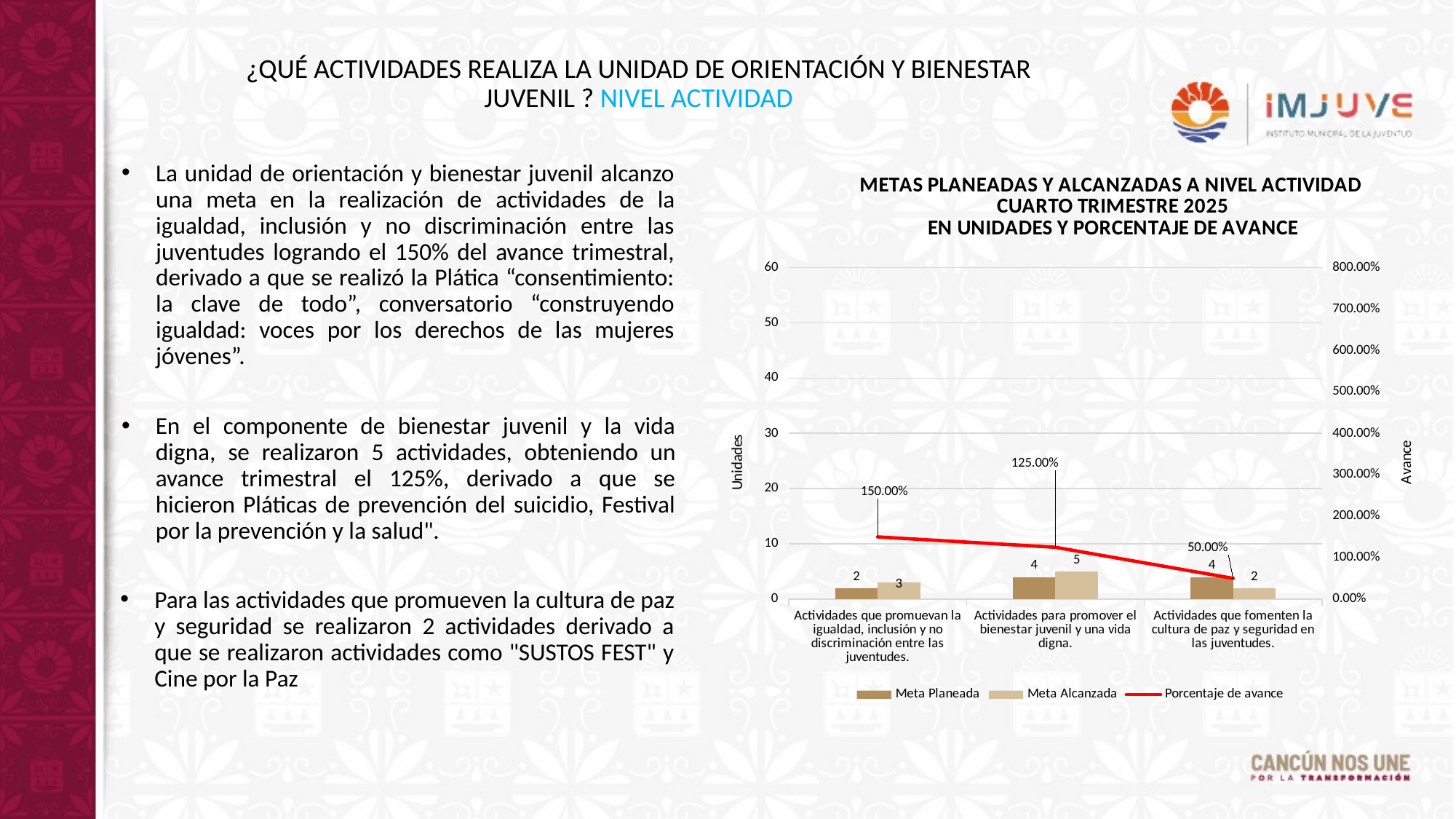

¿QUÉ ACTIVIDADES REALIZA LA UNIDAD DE ORIENTACIÓN Y BIENESTAR JUVENIL ? NIVEL ACTIVIDAD
La unidad de orientación y bienestar juvenil alcanzo una meta en la realización de actividades de la igualdad, inclusión y no discriminación entre las juventudes logrando el 150% del avance trimestral, derivado a que se realizó la Plática “consentimiento: la clave de todo”, conversatorio “construyendo igualdad: voces por los derechos de las mujeres jóvenes”.

### Chart: METAS PLANEADAS Y ALCANZADAS A NIVEL ACTIVIDAD
CUARTO TRIMESTRE 2025
EN UNIDADES Y PORCENTAJE DE AVANCE

| Category | Meta Planeada | Meta Alcanzada |  |
|---|---|---|---|
| Actividades que promuevan la igualdad, inclusión y no discriminación entre las juventudes. | 2.0 | 3.0 | 1.5 |
| Actividades para promover el bienestar juvenil y una vida digna. | 4.0 | 5.0 | 1.25 |
| Actividades que fomenten la cultura de paz y seguridad en las juventudes. | 4.0 | 2.0 | 0.5 |
En el componente de bienestar juvenil y la vida digna, se realizaron 5 actividades, obteniendo un avance trimestral el 125%, derivado a que se hicieron Pláticas de prevención del suicidio, Festival por la prevención y la salud".
Para las actividades que promueven la cultura de paz y seguridad se realizaron 2 actividades derivado a que se realizaron actividades como "SUSTOS FEST" y Cine por la Paz